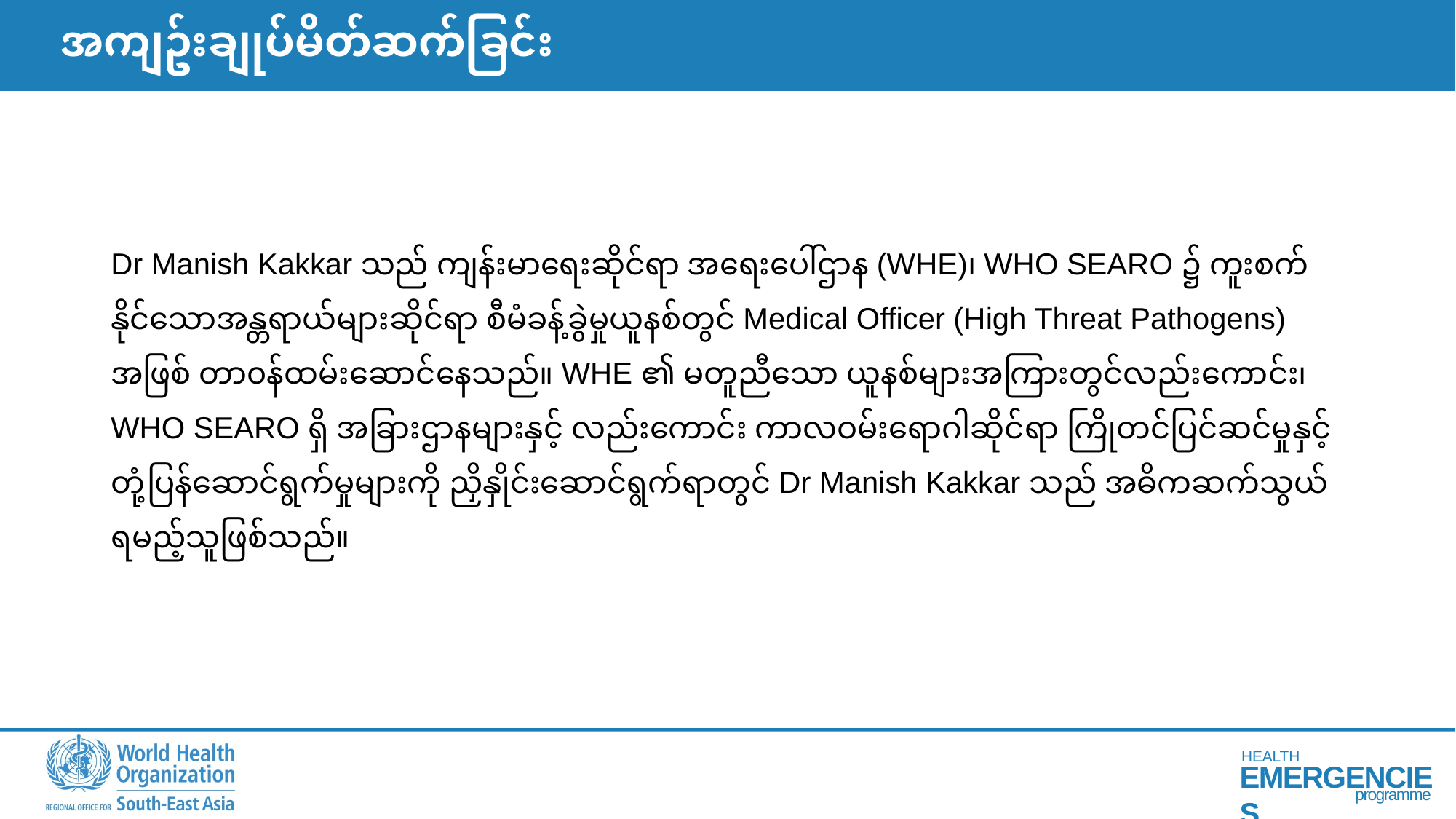

အကျဥ်းချုပ်မိတ်ဆက်ခြင်း
Dr Manish Kakkar သည် ကျန်းမာရေးဆိုင်ရာ အရေးပေါ်ဌာန (WHE)၊ WHO SEARO ၌ ကူးစက်နိုင်သောအန္တရာယ်များဆိုင်ရာ စီမံခန့်ခွဲမှုယူနစ်တွင် Medical Officer (High Threat Pathogens) အဖြစ် တာ၀န်ထမ်းဆောင်နေသည်။ WHE ၏ မတူညီသော ယူနစ်များအကြားတွင်လည်းကောင်း၊ WHO SEARO ရှိ အခြားဌာနများနှင့် လည်းကောင်း ကာလဝမ်းရောဂါဆိုင်ရာ ကြိုတင်ပြင်ဆင်မှုနှင့် တုံ့ပြန်ဆောင်ရွက်မှုများကို ညှိနှိုင်းဆောင်ရွက်ရာတွင် Dr Manish Kakkar သည် အဓိကဆက်သွယ်ရမည့်သူဖြစ်သည်။